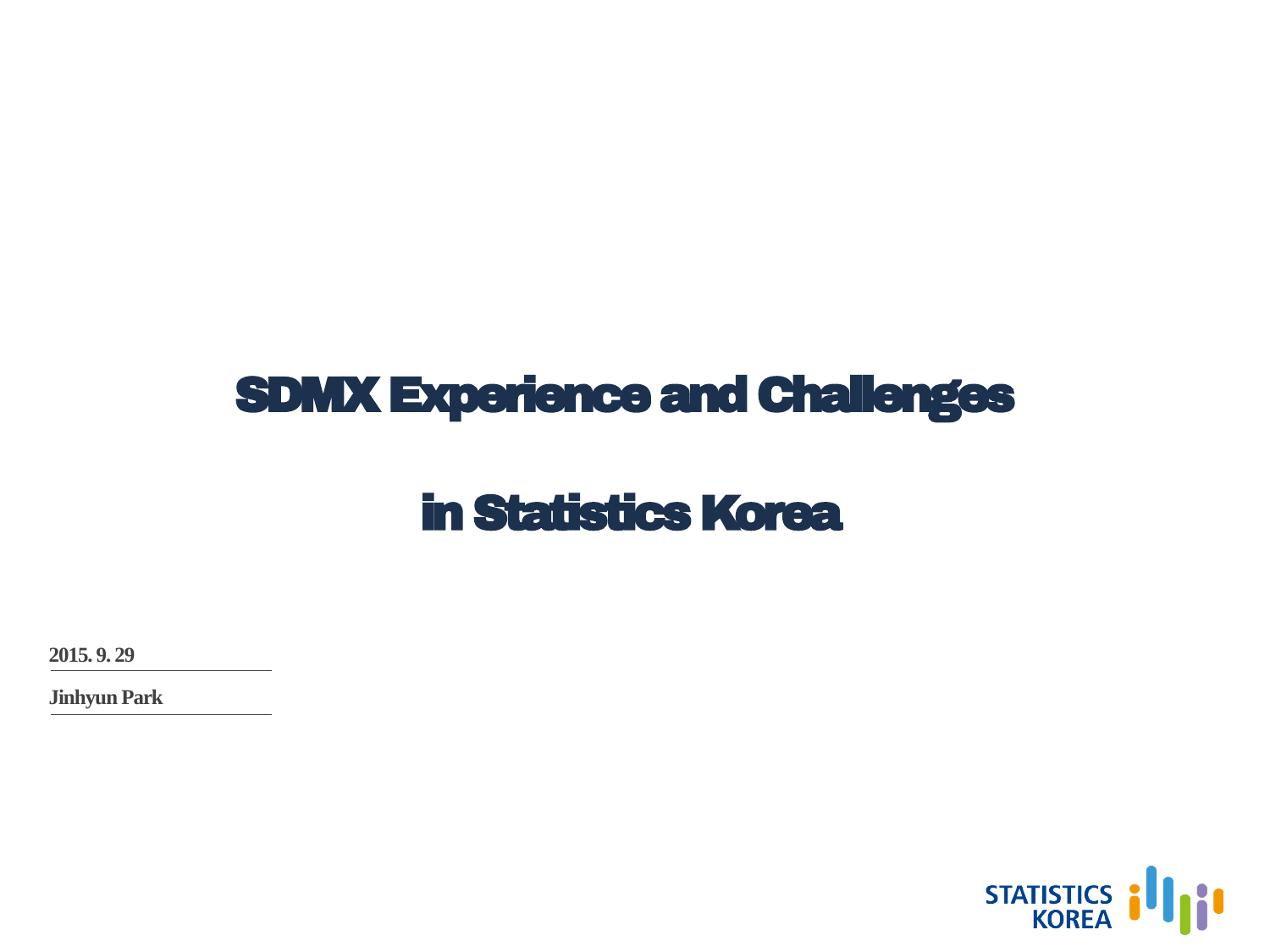

SDMX Experience and Challenges

in Statistics Korea
2015. 9. 29
Jinhyun Park